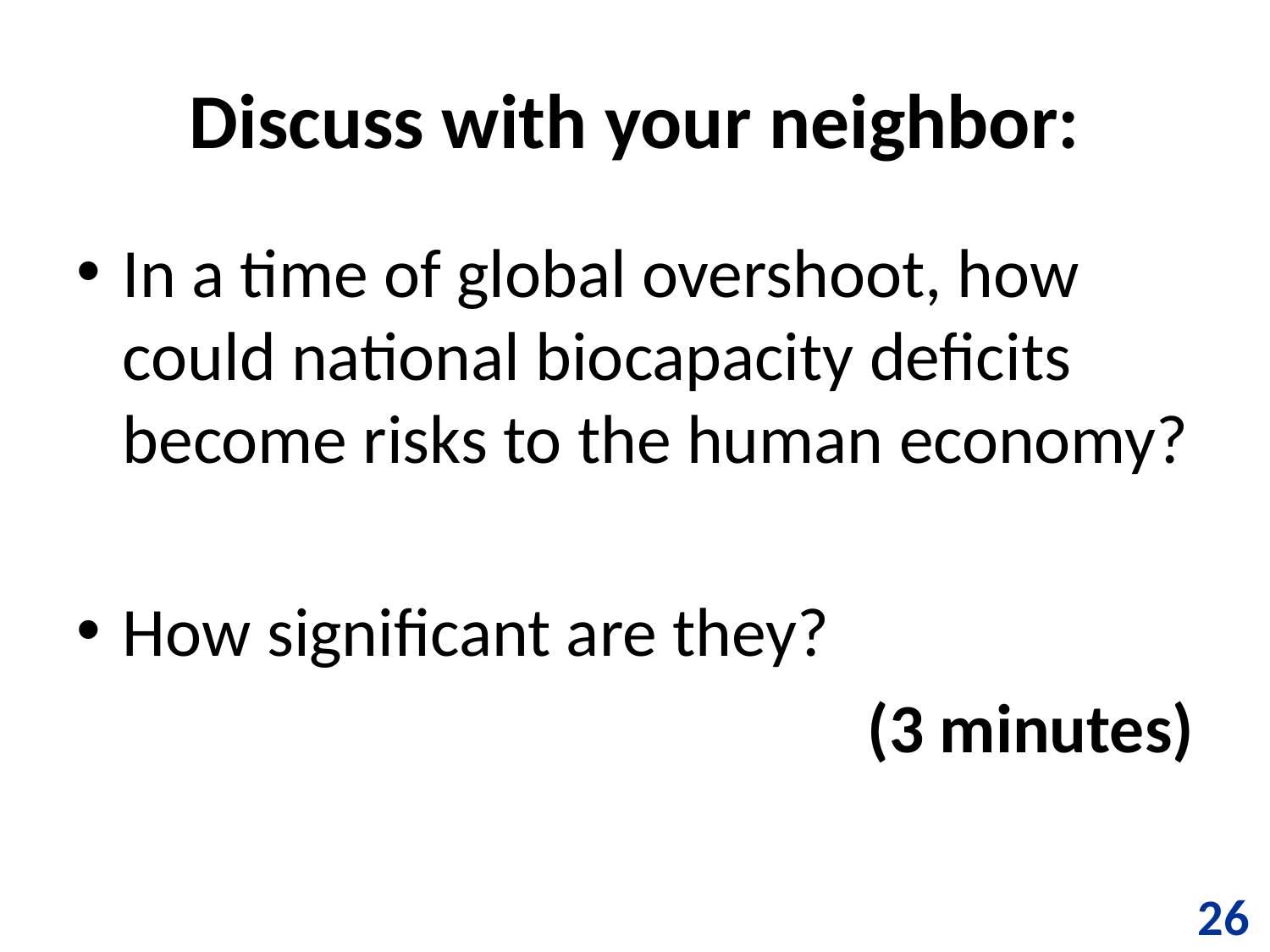

# Discuss with your neighbor:
In a time of global overshoot, how could national biocapacity deficits become risks to the human economy?

How significant are they?
(3 minutes)

26